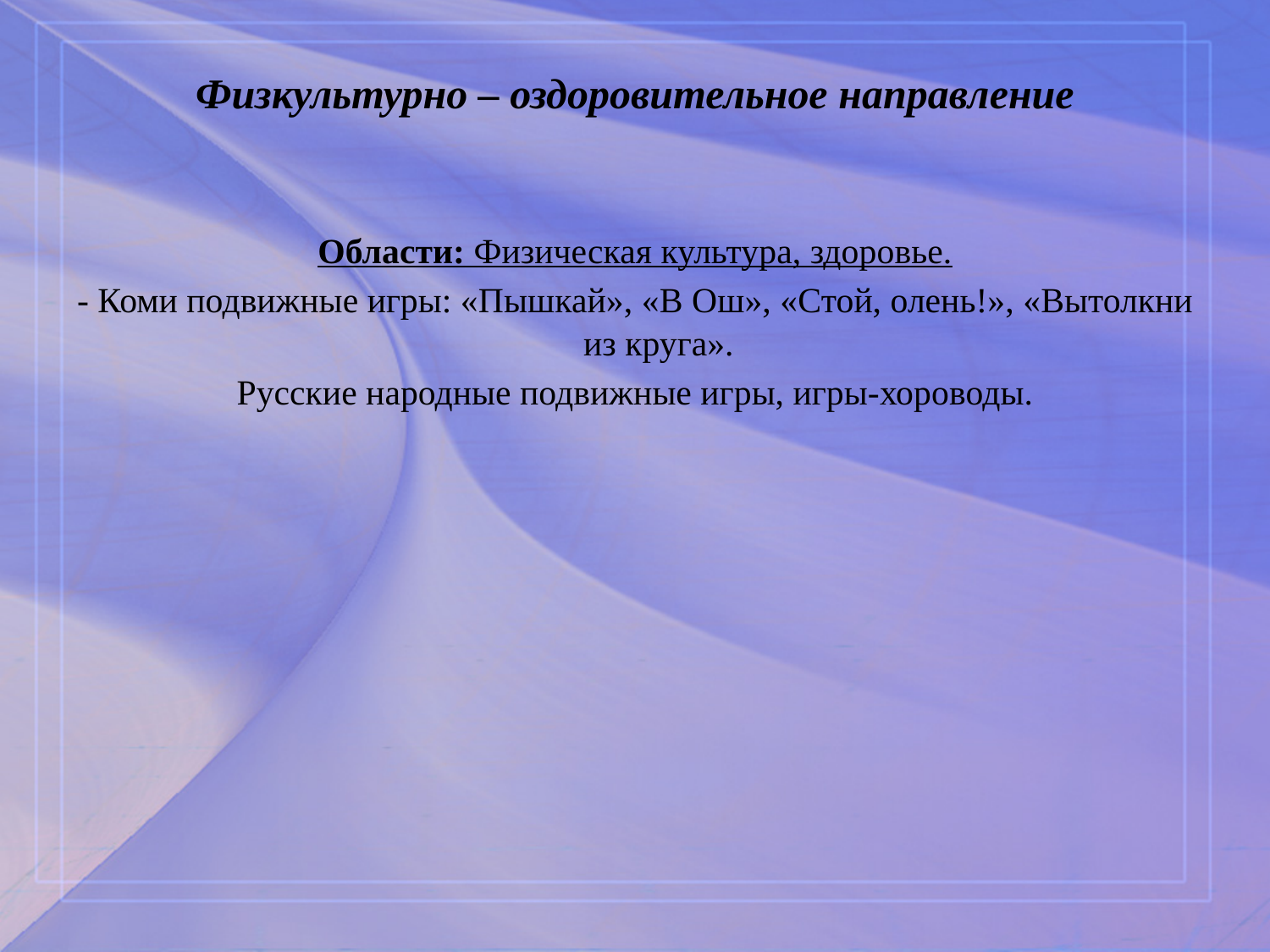

# Физкультурно – оздоровительное направление
Области: Физическая культура, здоровье.
- Коми подвижные игры: «Пышкай», «В Ош», «Стой, олень!», «Вытолкни из круга».
Русские народные подвижные игры, игры-хороводы.